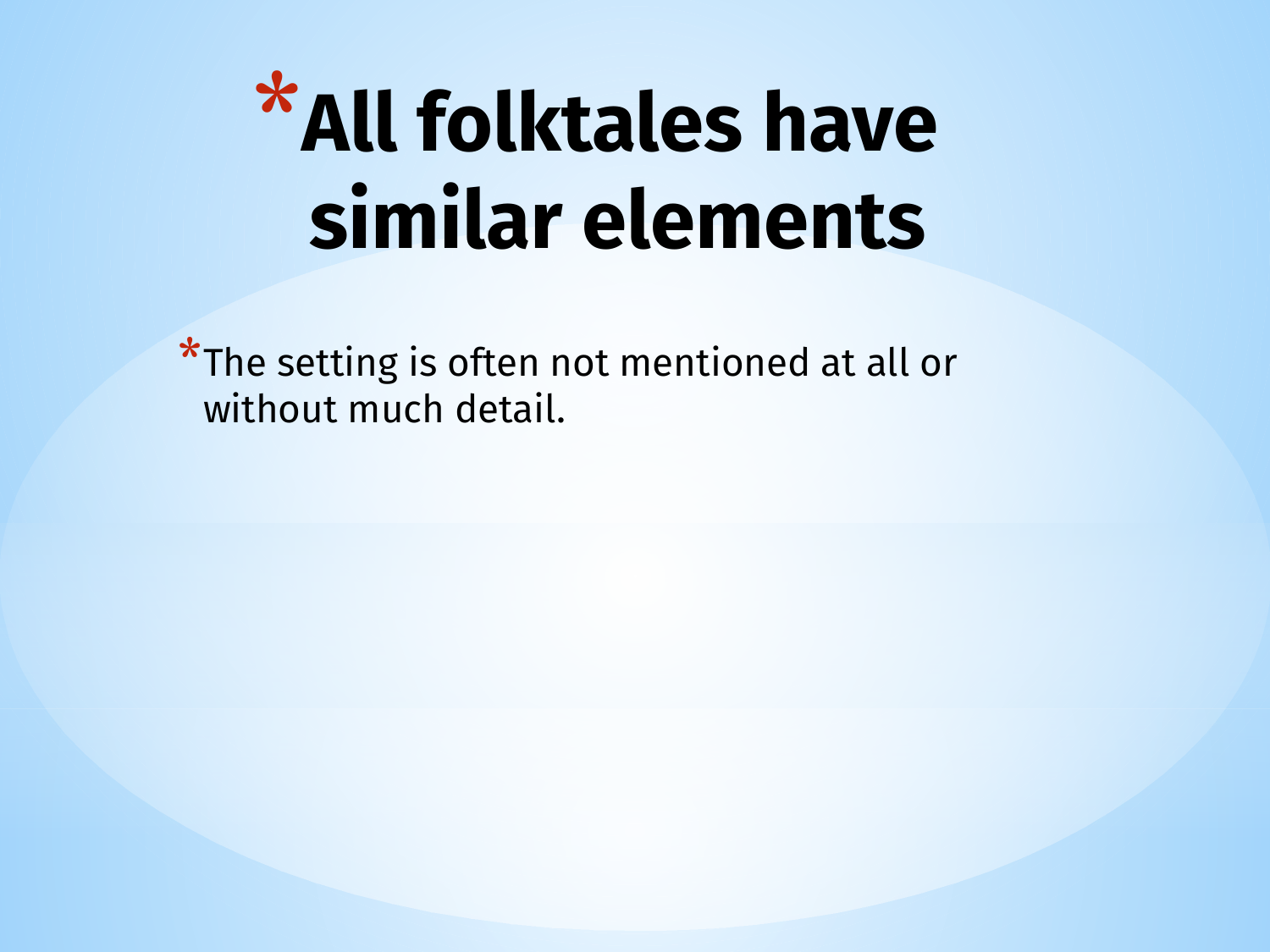

# All folktales have similar elements
The setting is often not mentioned at all or without much detail.